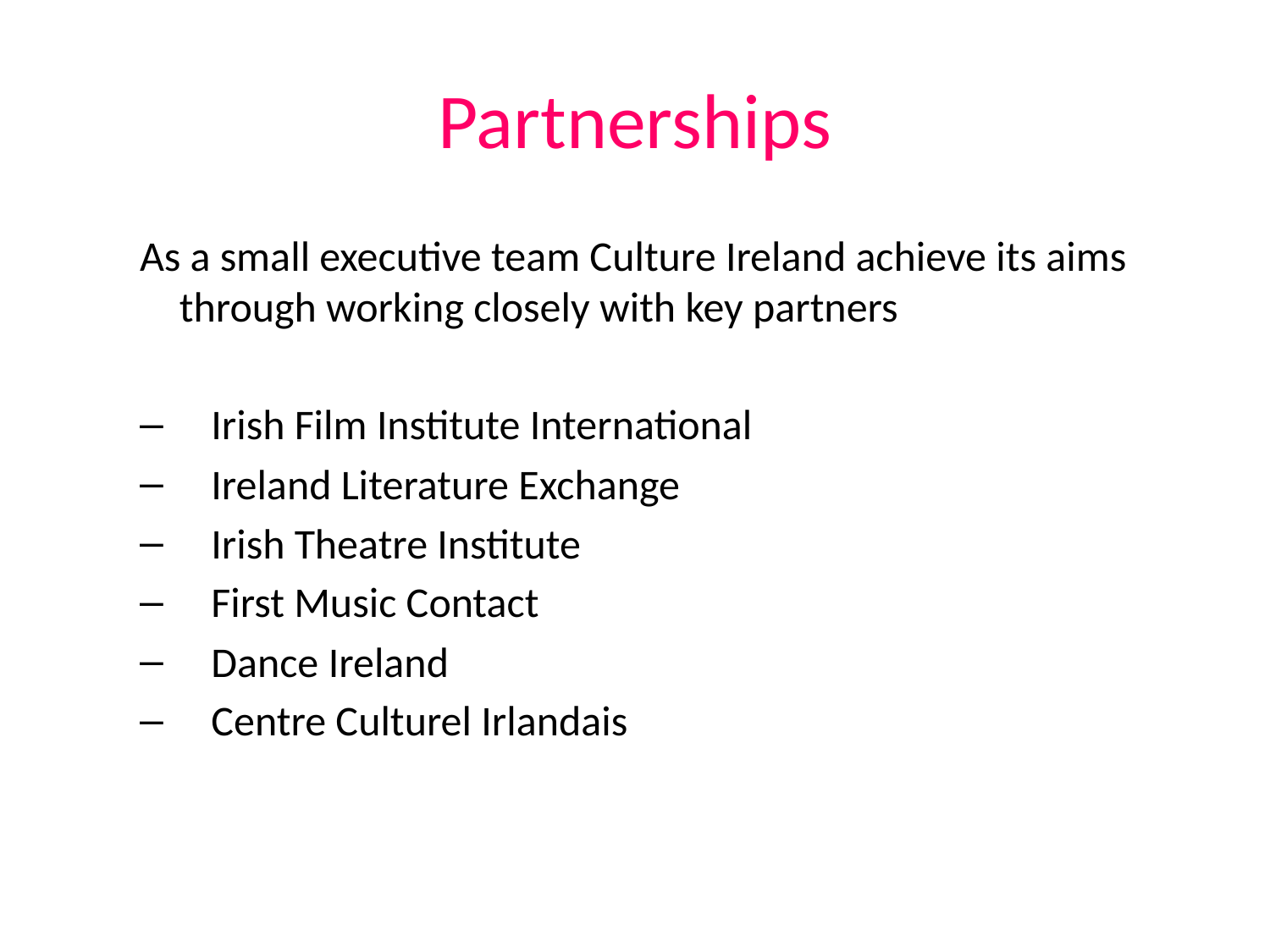

# Partnerships
As a small executive team Culture Ireland achieve its aims through working closely with key partners

Irish Film Institute International
Ireland Literature Exchange
Irish Theatre Institute
First Music Contact
Dance Ireland
Centre Culturel Irlandais